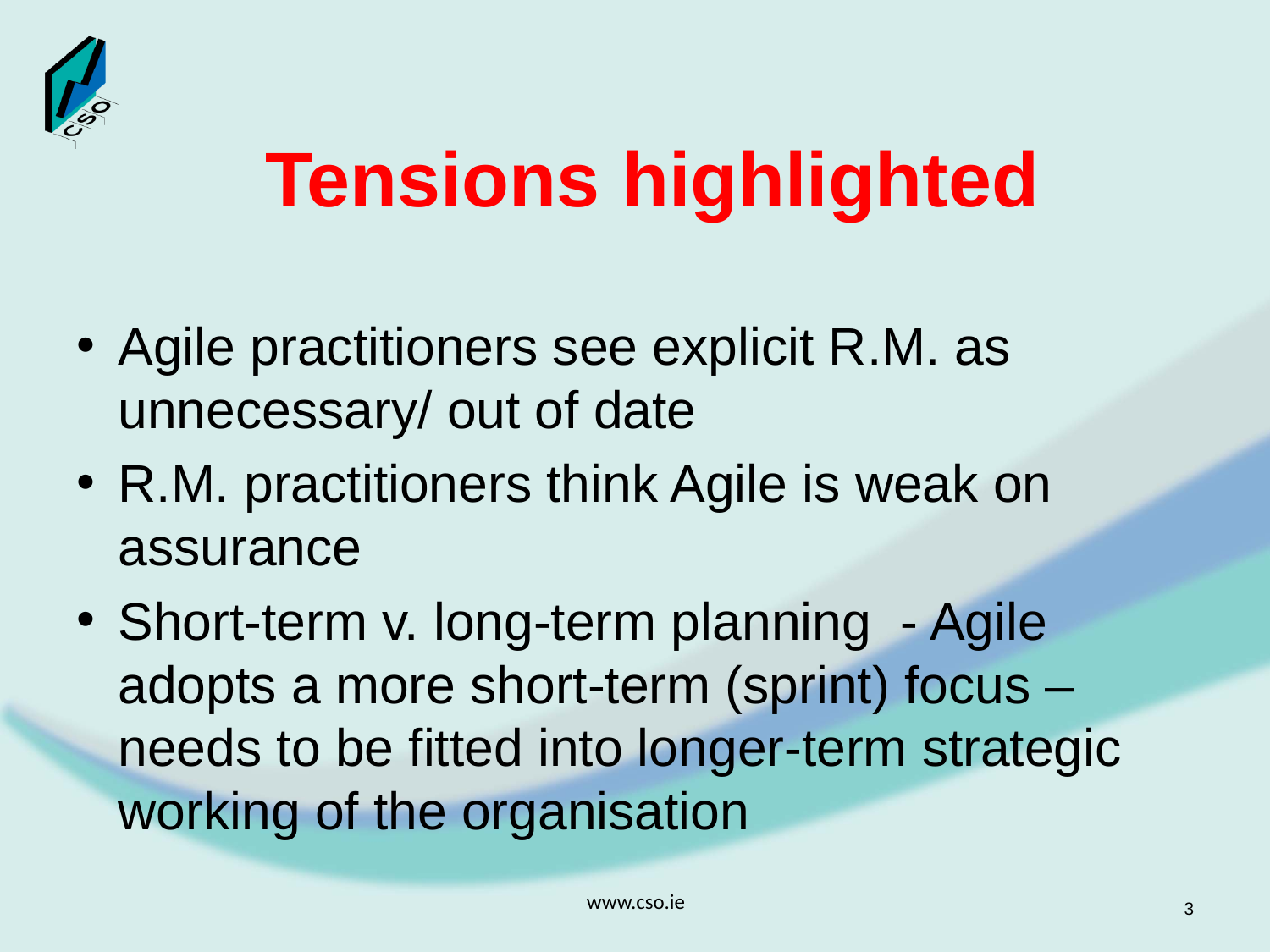

# Tensions highlighted
Agile practitioners see explicit R.M. as unnecessary/ out of date
R.M. practitioners think Agile is weak on assurance
Short-term v. long-term planning  - Agile adopts a more short-term (sprint) focus – needs to be fitted into longer-term strategic working of the organisation
www.cso.ie
3